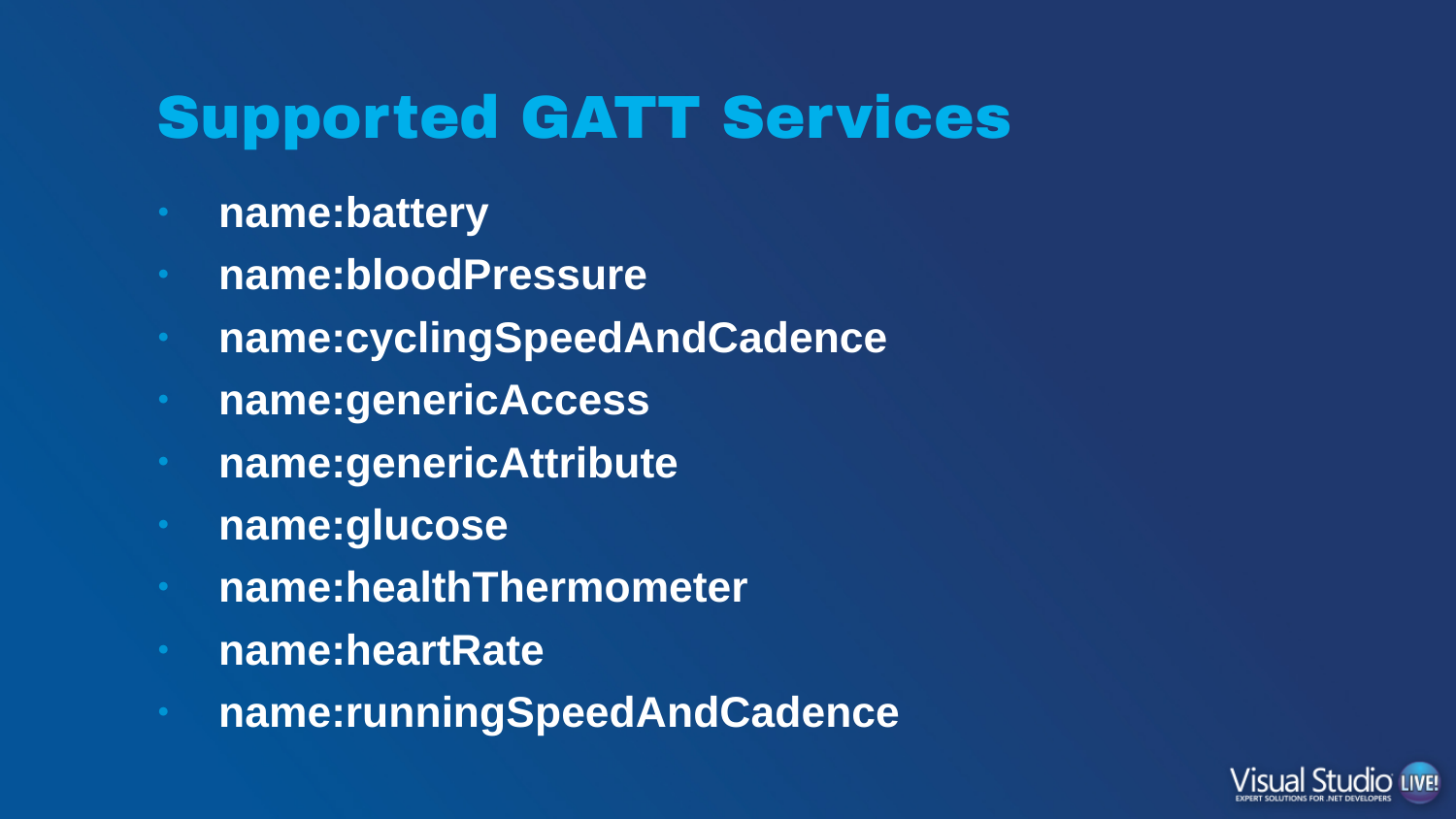

# Supported GATT Services
name:battery
name:bloodPressure
name:cyclingSpeedAndCadence
name:genericAccess
name:genericAttribute
name:glucose
name:healthThermometer
name:heartRate
name:runningSpeedAndCadence